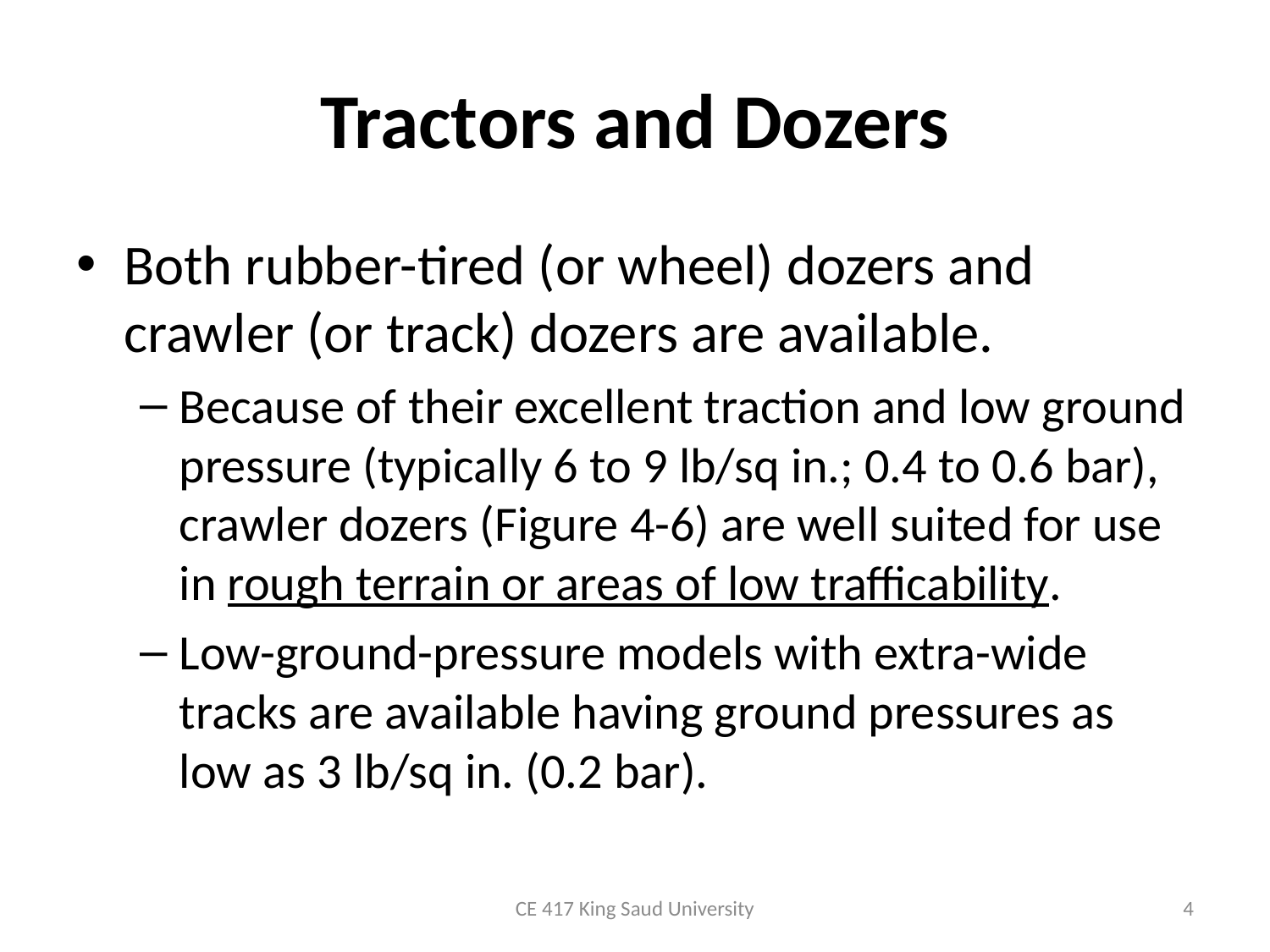

# Tractors and Dozers
Both rubber-tired (or wheel) dozers and crawler (or track) dozers are available.
Because of their excellent traction and low ground pressure (typically 6 to 9 lb/sq in.; 0.4 to 0.6 bar), crawler dozers (Figure 4-6) are well suited for use in rough terrain or areas of low trafficability.
Low-ground-pressure models with extra-wide tracks are available having ground pressures as low as 3 lb/sq in. (0.2 bar).
CE 417 King Saud University
4